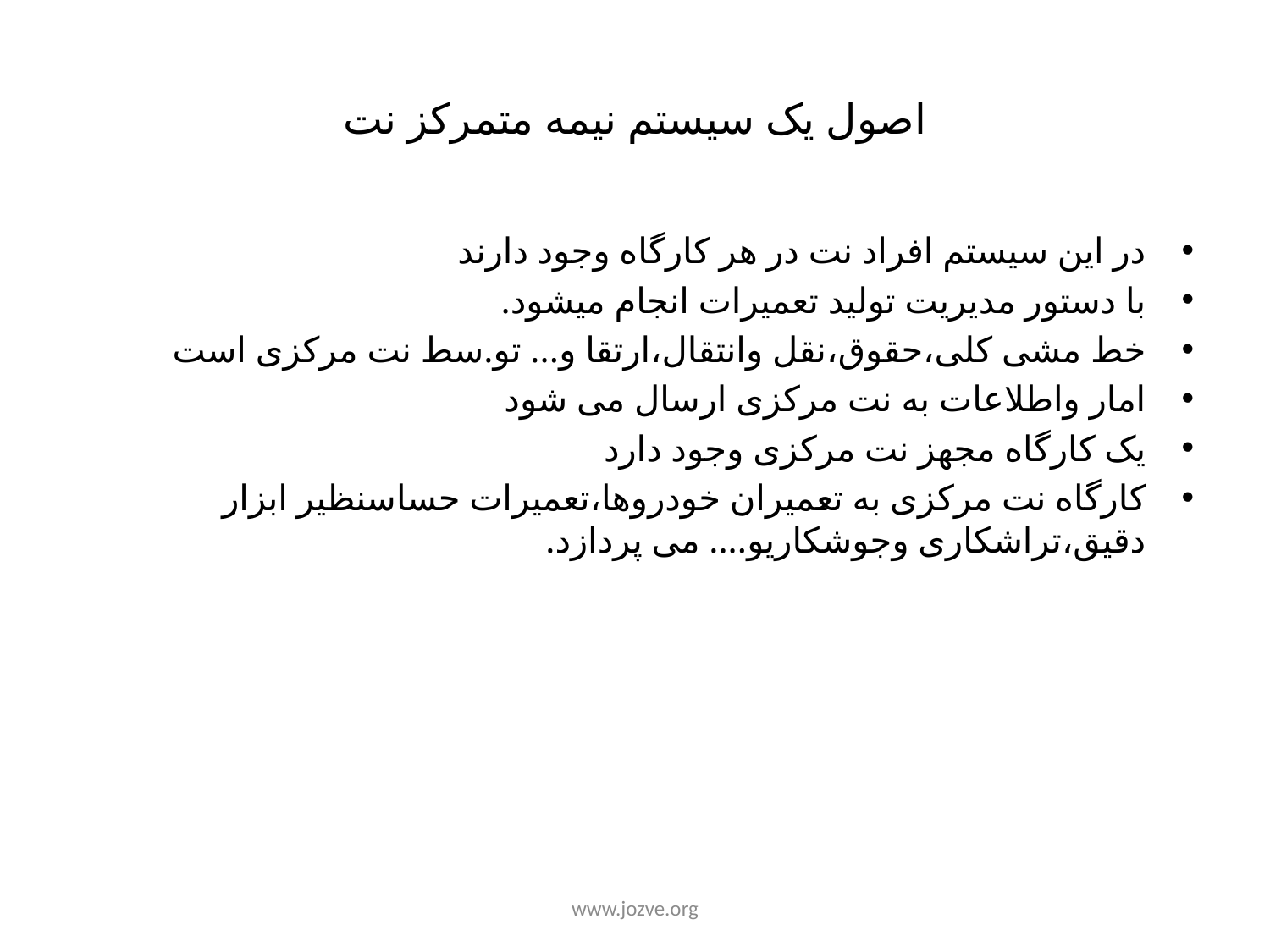

# اصول یک سیستم نیمه متمرکز نت
در این سیستم افراد نت در هر کارگاه وجود دارند
با دستور مدیریت تولید تعمیرات انجام میشود.
خط مشی کلی،حقوق،نقل وانتقال،ارتقا و... تو.سط نت مرکزی است
امار واطلاعات به نت مرکزی ارسال می شود
یک کارگاه مجهز نت مرکزی وجود دارد
کارگاه نت مرکزی به تعمیران خودروها،تعمیرات حساسنظیر ابزار دقیق،تراشکاری وجوشکاریو.... می پردازد.
www.jozve.org